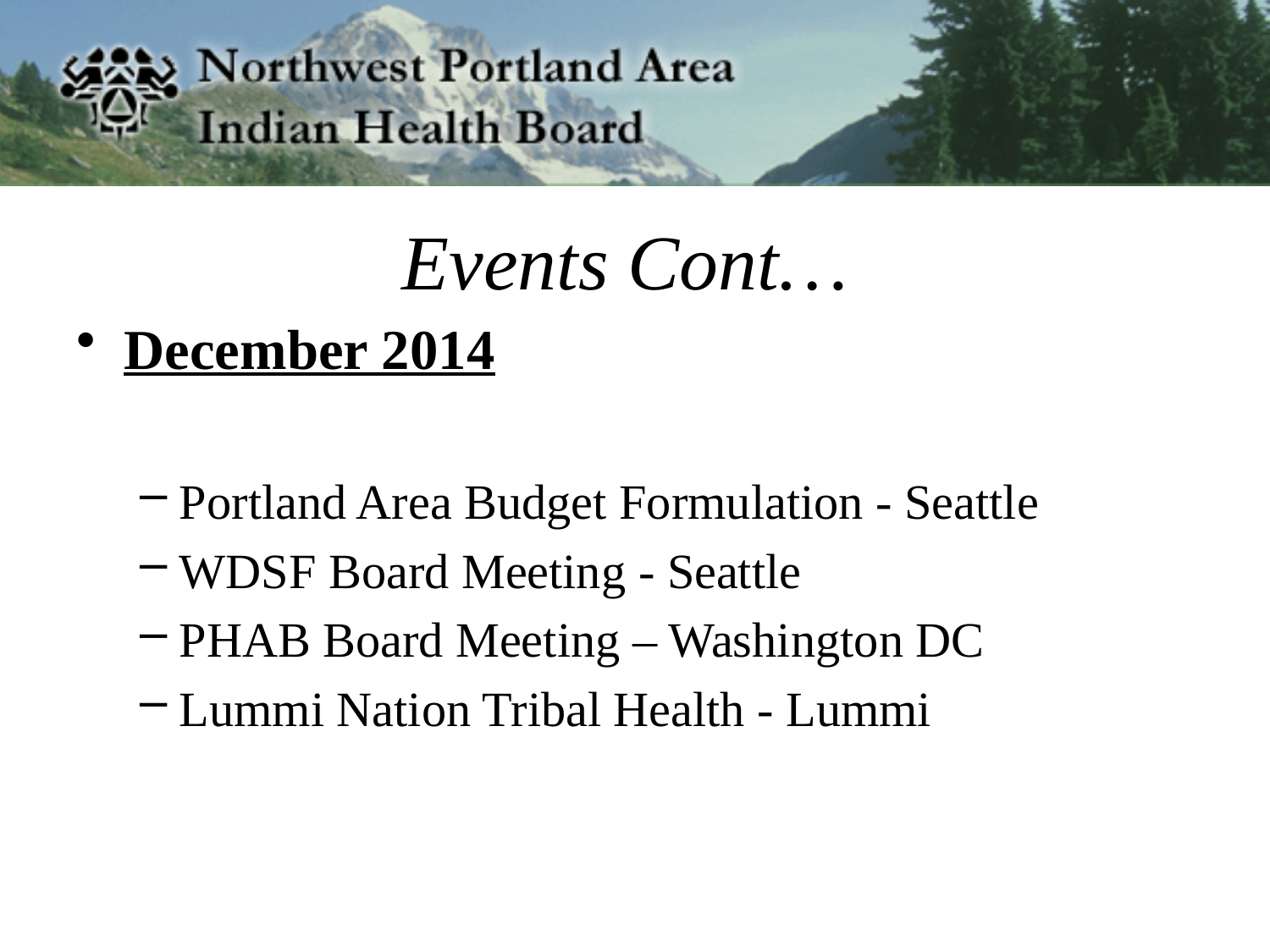

# Events Cont…
December 2014

Portland Area Budget Formulation - Seattle
WDSF Board Meeting - Seattle
PHAB Board Meeting – Washington DC
Lummi Nation Tribal Health - Lummi